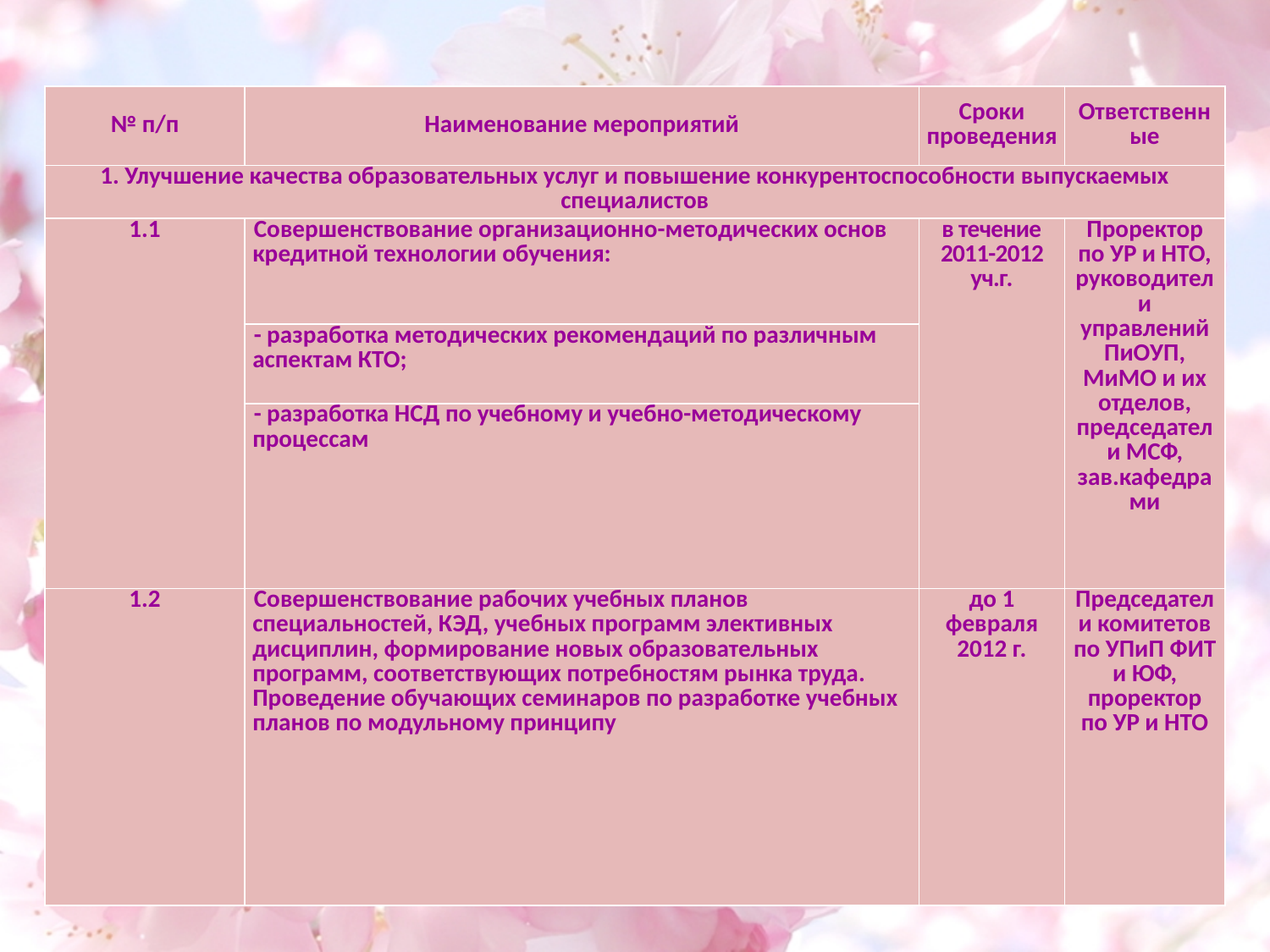

| № п/п | Наименование мероприятий | Сроки проведения | Ответственные |
| --- | --- | --- | --- |
| 1. Улучшение качества образовательных услуг и повышение конкурентоспособности выпускаемых специалистов |  |  |  |
| 1.1 | Совершенствование организационно-методических основ кредитной технологии обучения: | в течение 2011-2012 уч.г. | Проректор по УР и НТО, руководители управлений ПиОУП, МиМО и их отделов, председатели МСФ, зав.кафедрами |
|  | - разработка методических рекомендаций по различным аспектам КТО; |  |  |
|  | - разработка НСД по учебному и учебно-методическому процессам |  |  |
| 1.2 | Совершенствование рабочих учебных планов специальностей, КЭД, учебных программ элективных дисциплин, формирование новых образовательных программ, соответствующих потребностям рынка труда. Проведение обучающих семинаров по разработке учебных планов по модульному принципу | до 1 февраля 2012 г. | Председатели комитетов по УПиП ФИТ и ЮФ, проректор по УР и НТО |